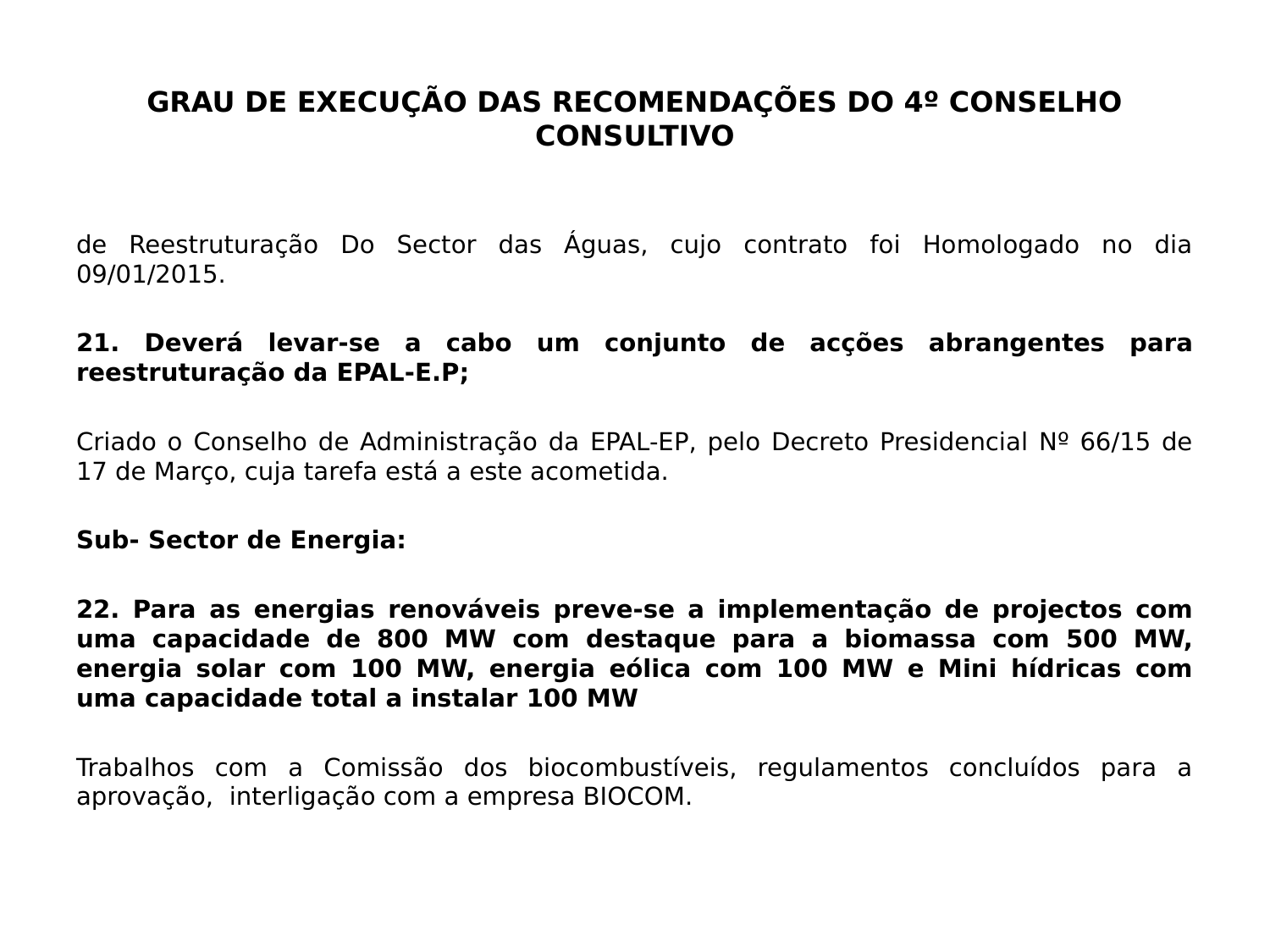

# GRAU DE EXECUÇÃO DAS RECOMENDAÇÕES DO 4º CONSELHO CONSULTIVO
de Reestruturação Do Sector das Águas, cujo contrato foi Homologado no dia 09/01/2015.

21. Deverá levar-se a cabo um conjunto de acções abrangentes para reestruturação da EPAL-E.P;

Criado o Conselho de Administração da EPAL-EP, pelo Decreto Presidencial Nº 66/15 de 17 de Março, cuja tarefa está a este acometida.

Sub- Sector de Energia:

22. Para as energias renováveis preve-se a implementação de projectos com uma capacidade de 800 MW com destaque para a biomassa com 500 MW, energia solar com 100 MW, energia eólica com 100 MW e Mini hídricas com uma capacidade total a instalar 100 MW

Trabalhos com a Comissão dos biocombustíveis, regulamentos concluídos para a aprovação,  interligação com a empresa BIOCOM.